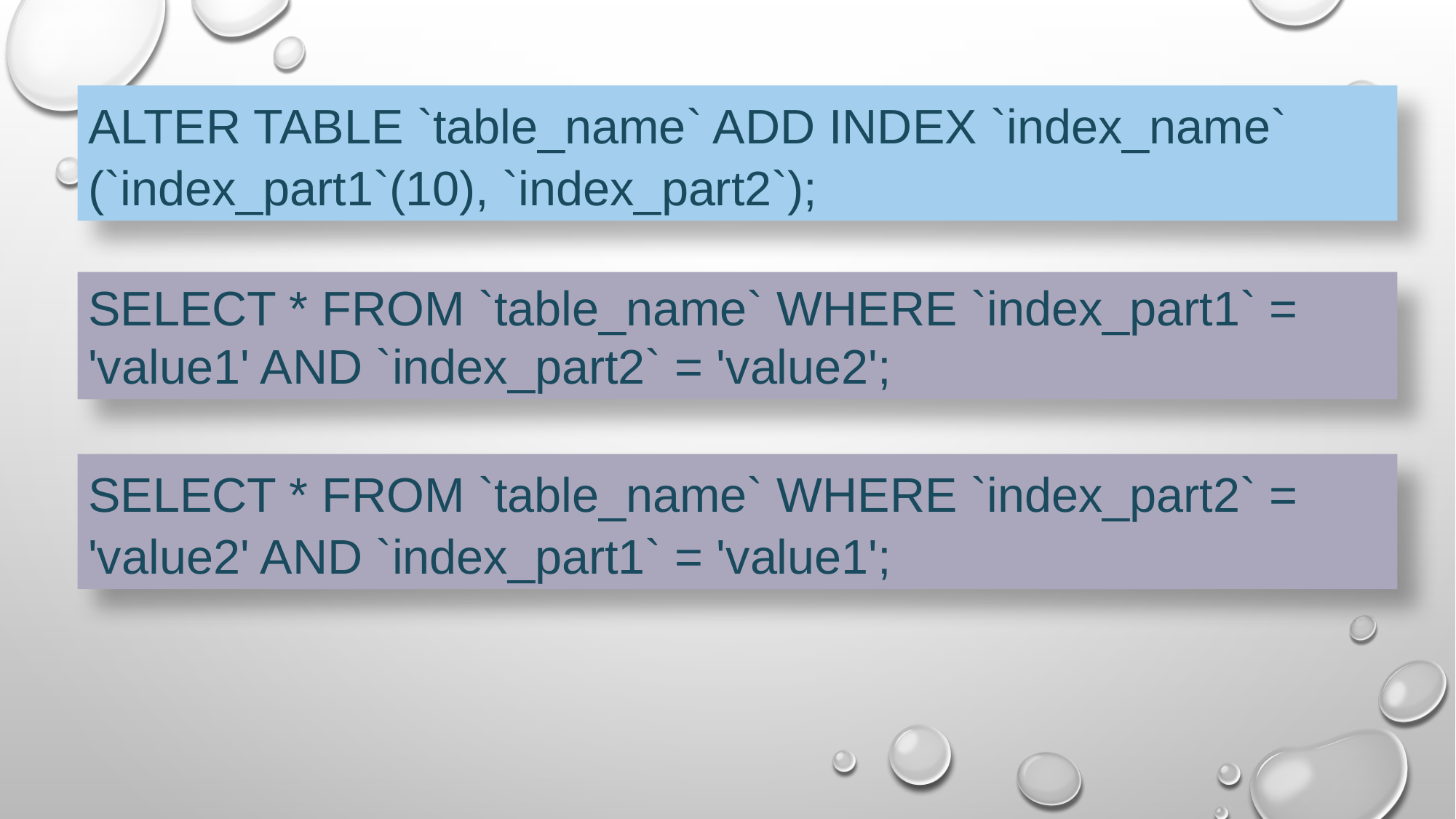

ALTER TABLE `table_name` ADD INDEX `index_name` (`index_part1`(10), `index_part2`);
SELECT * FROM `table_name` WHERE `index_part1` = 'value1' AND `index_part2` = 'value2';
SELECT * FROM `table_name` WHERE `index_part2` = 'value2' AND `index_part1` = 'value1';